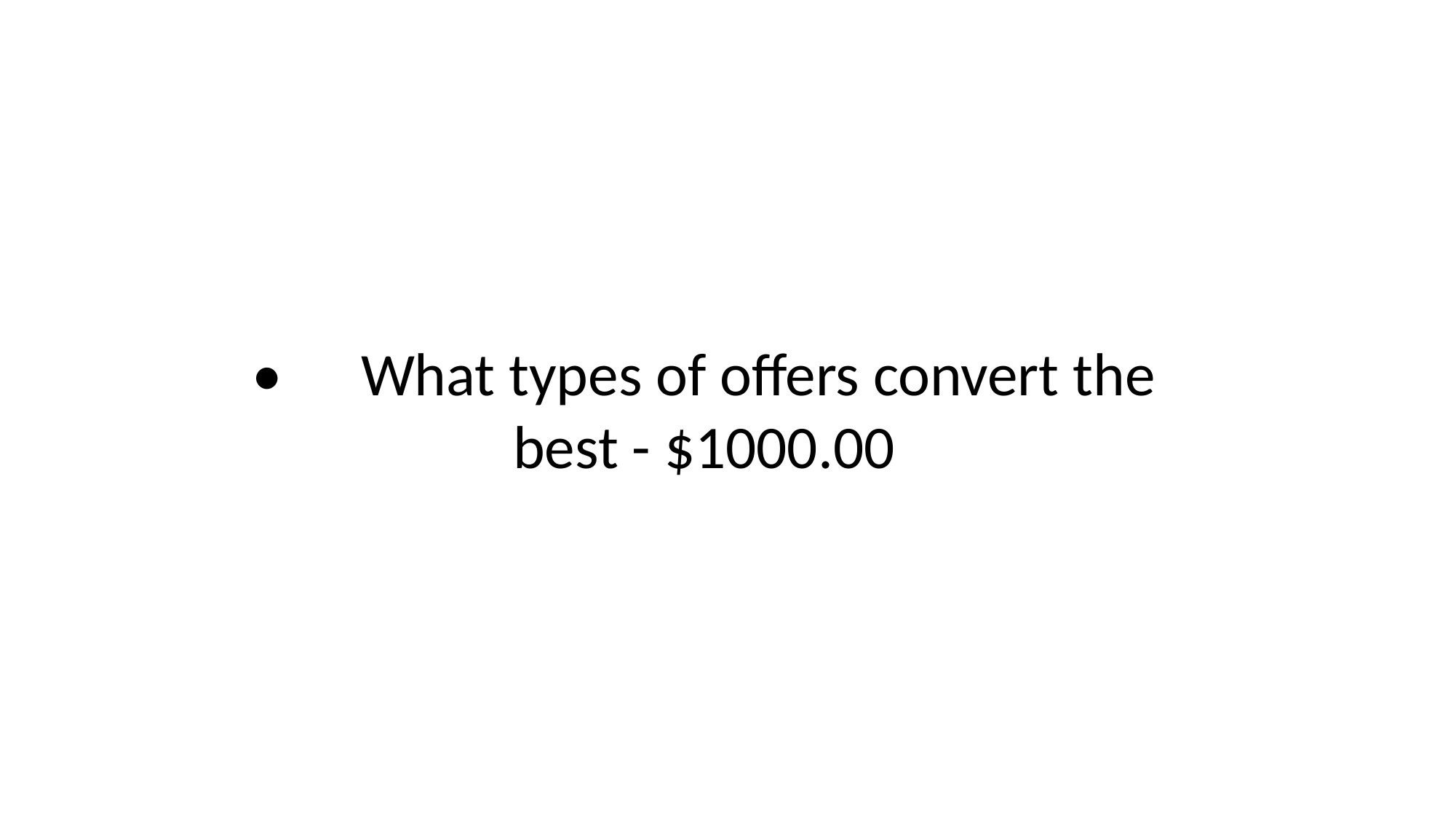

•	What types of offers convert the best - $1000.00